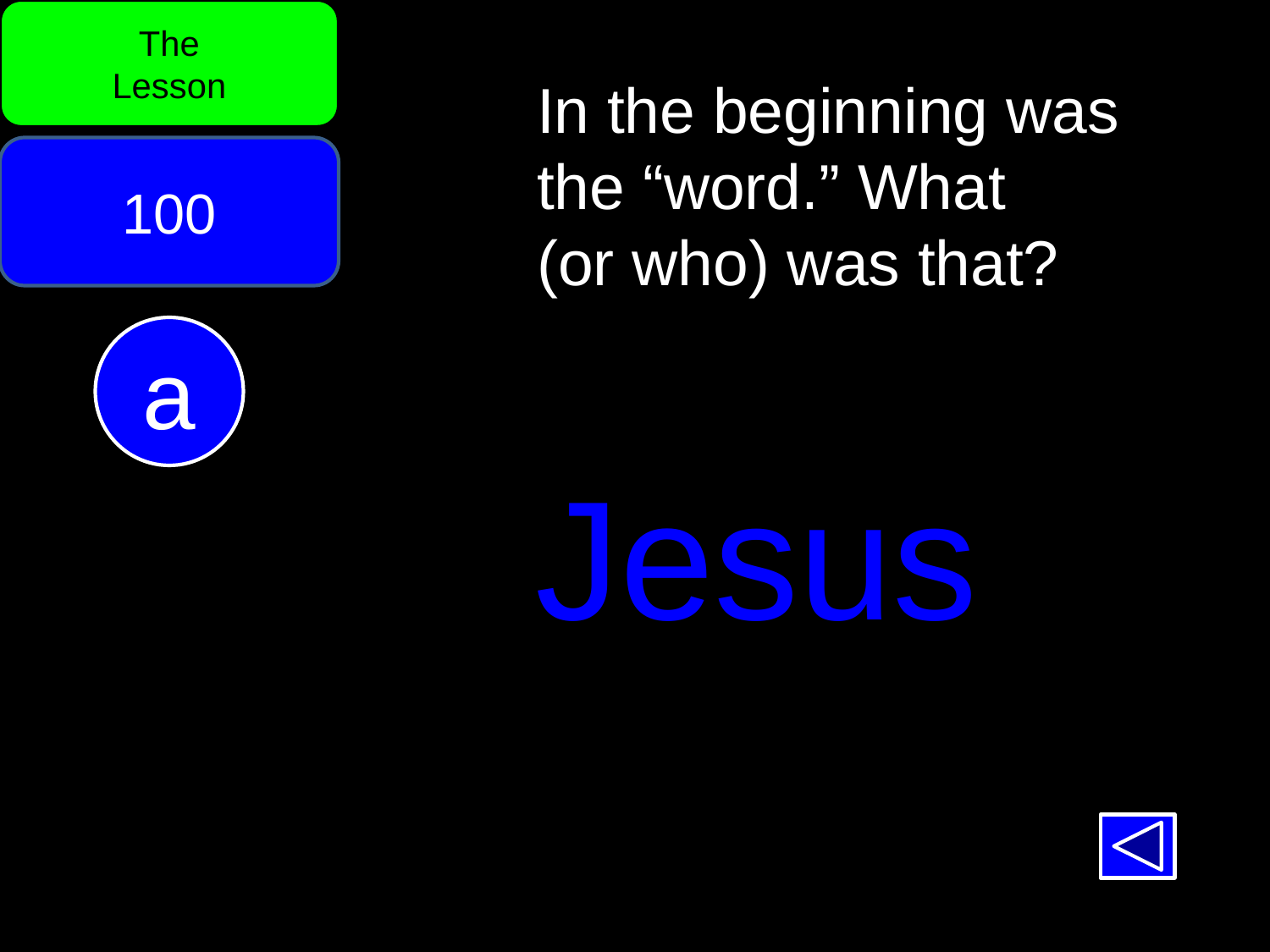

The
Lesson
In the beginning was
the “word.” What
(or who) was that?
100
a
Jesus